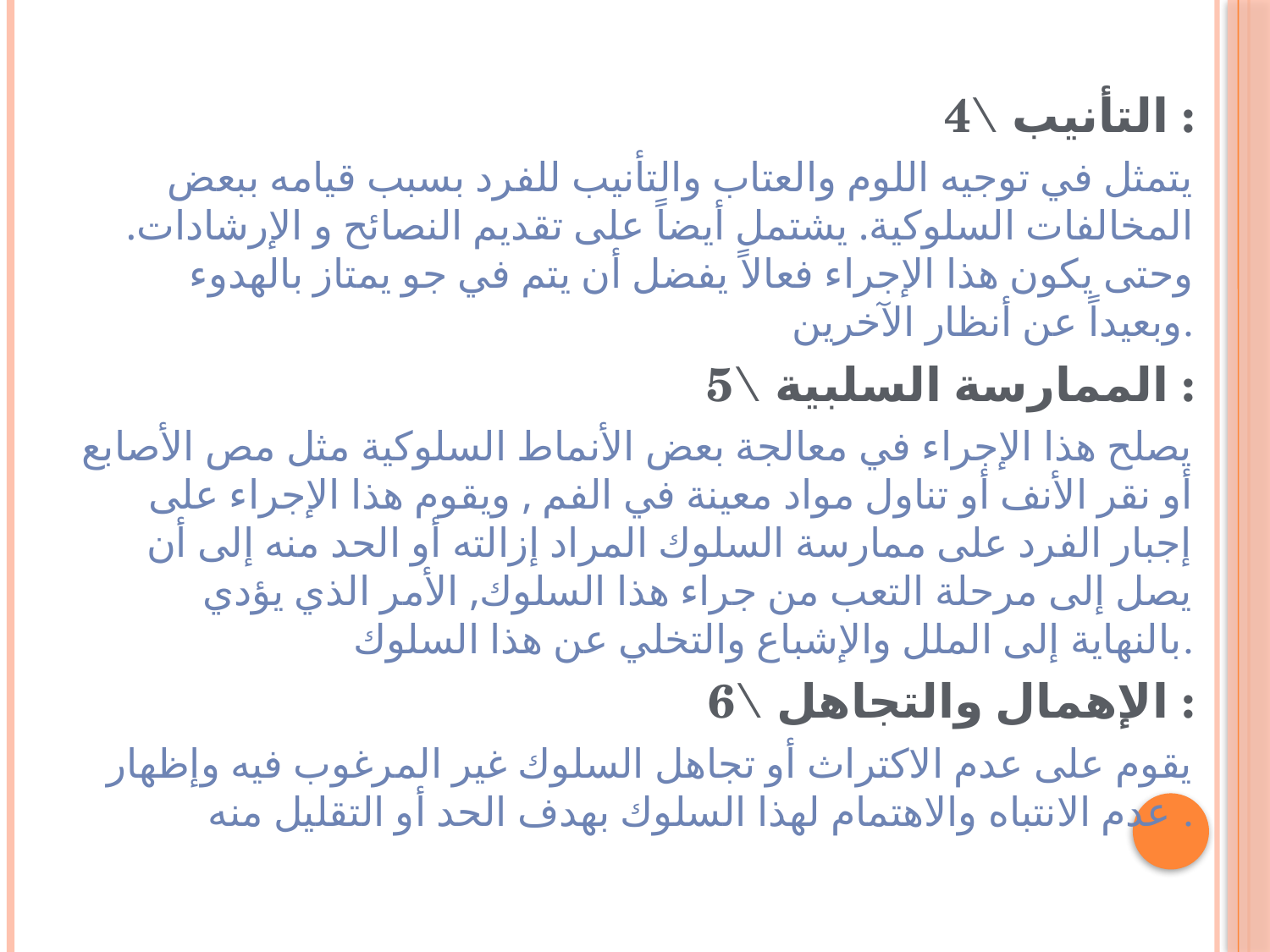

4\ التأنيب :
يتمثل في توجيه اللوم والعتاب والتأنيب للفرد بسبب قيامه ببعض المخالفات السلوكية. يشتمل أيضاً على تقديم النصائح و الإرشادات. وحتى يكون هذا الإجراء فعالاً يفضل أن يتم في جو يمتاز بالهدوء وبعيداً عن أنظار الآخرين.
5\ الممارسة السلبية :
يصلح هذا الإجراء في معالجة بعض الأنماط السلوكية مثل مص الأصابع أو نقر الأنف أو تناول مواد معينة في الفم , ويقوم هذا الإجراء على إجبار الفرد على ممارسة السلوك المراد إزالته أو الحد منه إلى أن يصل إلى مرحلة التعب من جراء هذا السلوك, الأمر الذي يؤدي بالنهاية إلى الملل والإشباع والتخلي عن هذا السلوك.
6\ الإهمال والتجاهل :
يقوم على عدم الاكتراث أو تجاهل السلوك غير المرغوب فيه وإظهار عدم الانتباه والاهتمام لهذا السلوك بهدف الحد أو التقليل منه .